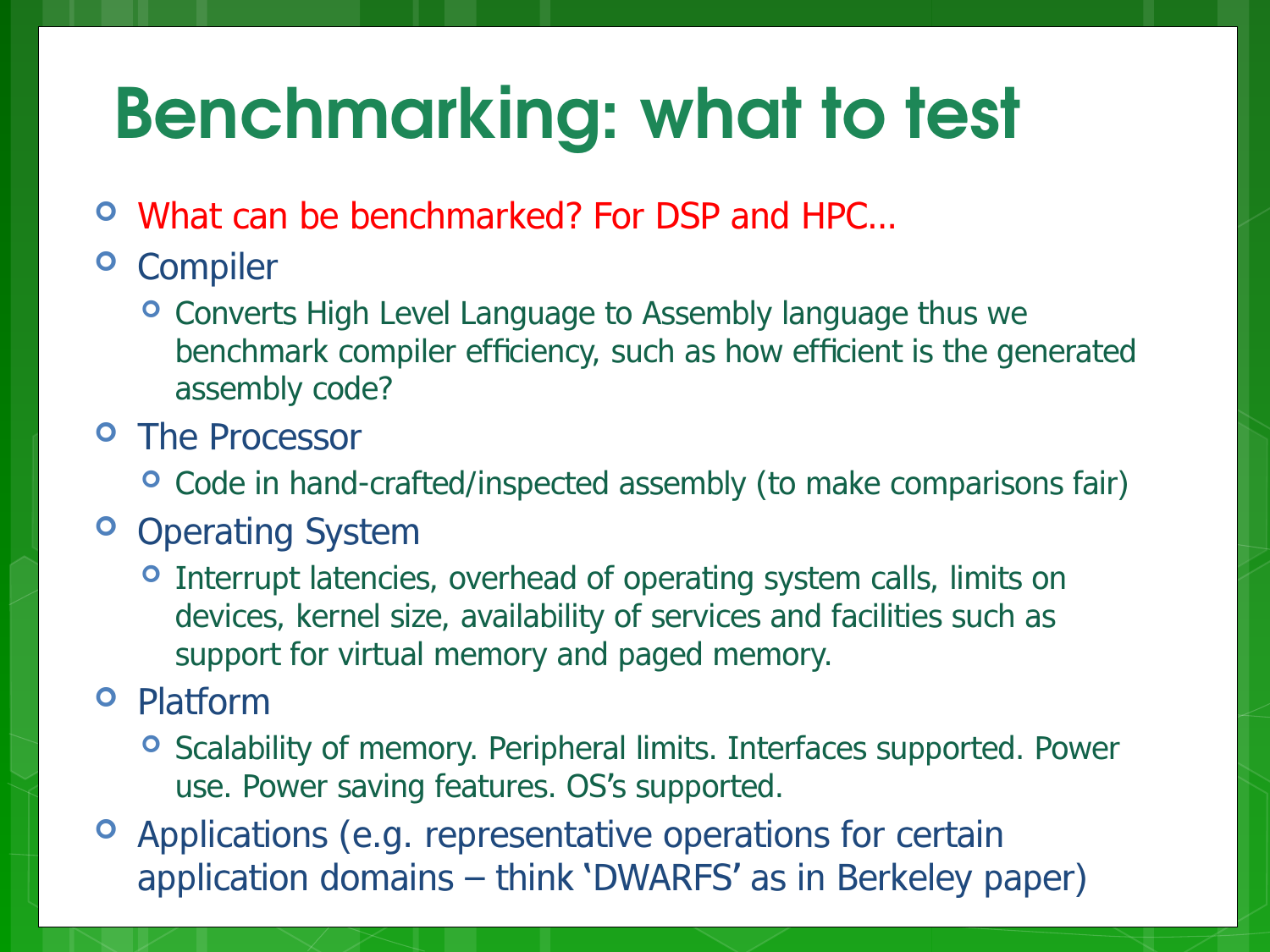

# Benchmarking: what to test
What can be benchmarked? For DSP and HPC…
Compiler
Converts High Level Language to Assembly language thus we benchmark compiler efficiency, such as how efficient is the generated assembly code?
The Processor
Code in hand-crafted/inspected assembly (to make comparisons fair)
Operating System
Interrupt latencies, overhead of operating system calls, limits on devices, kernel size, availability of services and facilities such as support for virtual memory and paged memory.
Platform
Scalability of memory. Peripheral limits. Interfaces supported. Power use. Power saving features. OS’s supported.
Applications (e.g. representative operations for certain application domains – think ‘DWARFS’ as in Berkeley paper)